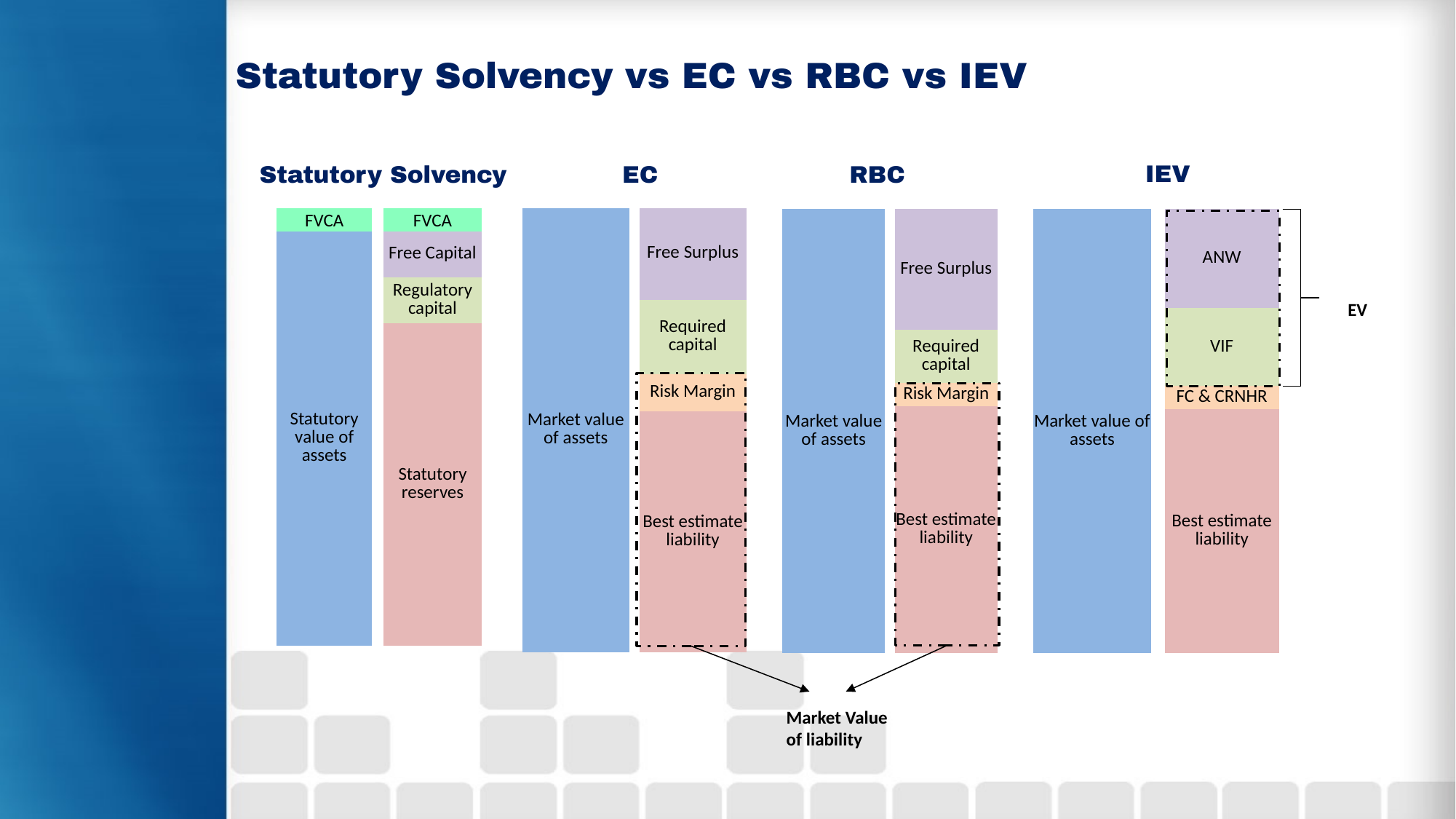

Statutory Solvency vs EC vs RBC vs IEV
IEV
Statutory Solvency
RBC
EC
| Market value of assets |  | Free Surplus |
| --- | --- | --- |
|  |  |  |
|  |  | Required capital |
|  |  |  |
|  |  | Risk Margin |
|  |  | Best estimate liability |
|  |  |  |
|  |  |  |
|  |  |  |
|  |  |  |
|  |  |  |
|  |  |  |
|  |  |  |
| FVCA |  | FVCA |
| --- | --- | --- |
| Statutory value of assets |  | Free Capital |
|  |  |  |
|  |  | Regulatory capital |
|  |  | Statutory reserves |
|  |  |  |
|  |  |  |
|  |  |  |
|  |  |  |
|  |  |  |
|  |  |  |
|  |  |  |
| Market value of assets |  | ANW |
| --- | --- | --- |
|  |  |  |
|  |  | VIF |
|  |  |  |
|  |  | FC & CRNHR |
|  |  | Best estimate liability |
|  |  |  |
|  |  |  |
|  |  |  |
|  |  |  |
|  |  |  |
|  |  |  |
|  |  |  |
| Market value of assets |  | Free Surplus |
| --- | --- | --- |
|  |  |  |
|  |  | Required capital |
|  |  |  |
|  |  | Risk Margin |
|  |  | Best estimate liability |
|  |  |  |
|  |  |  |
|  |  |  |
|  |  |  |
|  |  |  |
|  |  |  |
|  |  |  |

EV

Market Value of liability